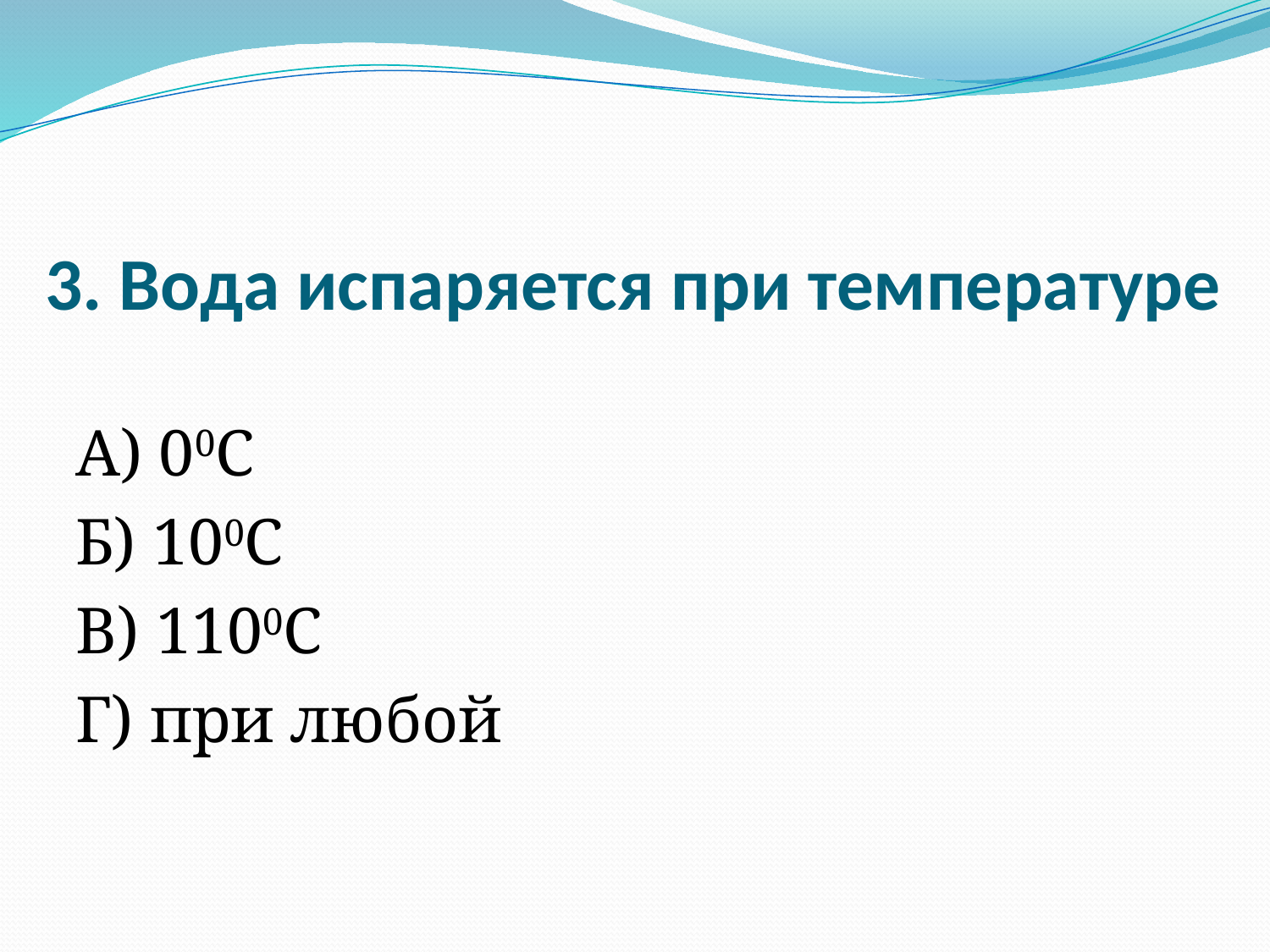

# 3. Вода испаряется при температуре
А) 00С
Б) 100С
В) 1100С
Г) при любой